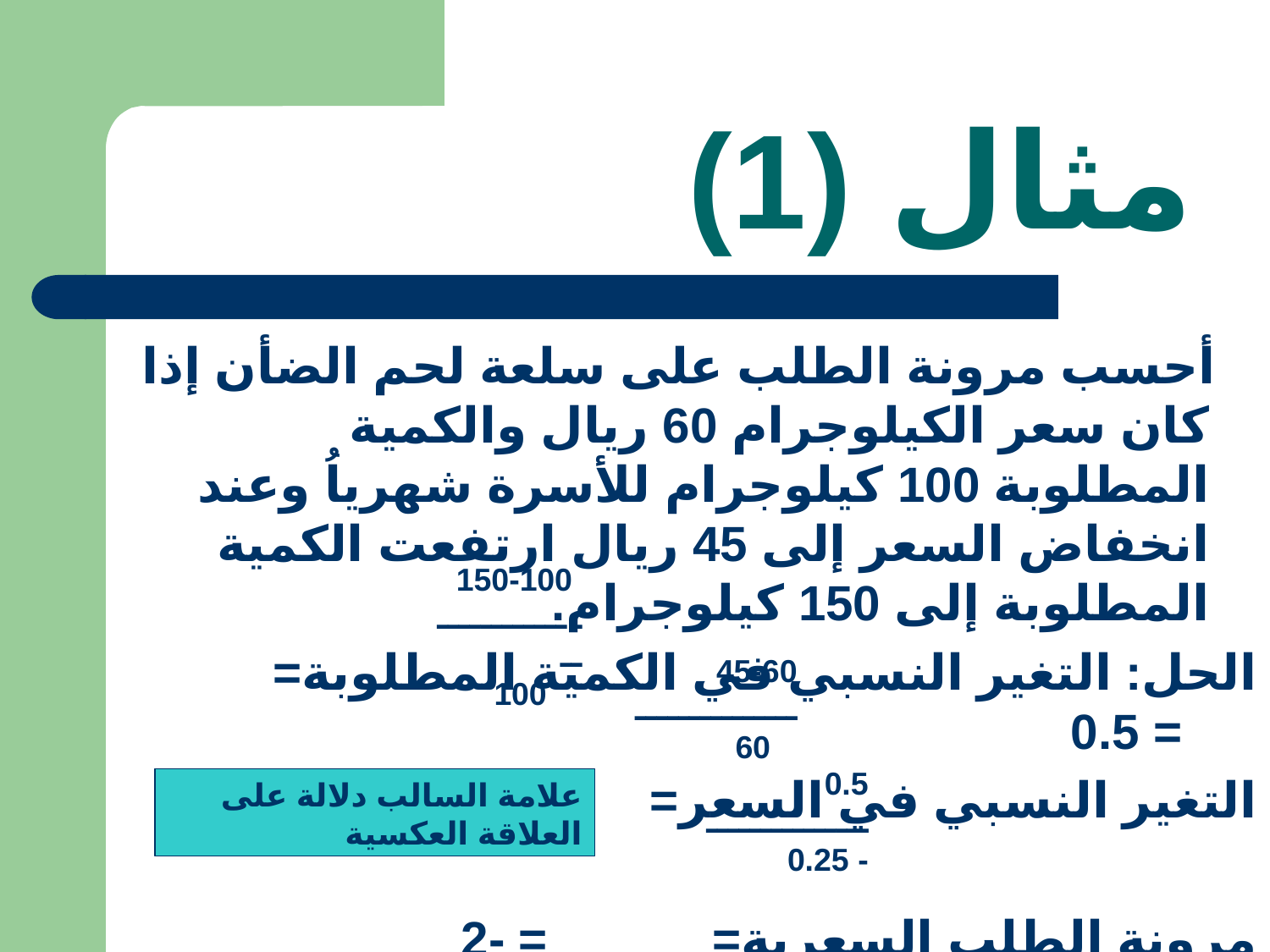

# مثال (1)
   أحسب مرونة الطلب على سلعة لحم الضأن إذا كان سعر الكيلوجرام 60 ريال والكمية المطلوبة 100 كيلوجرام للأسرة شهرياُ وعند انخفاض السعر إلى 45 ريال ارتفعت الكمية المطلوبة إلى 150 كيلوجرام.
الحل: التغير النسبي في الكمية المطلوبة=             = 0.5
التغير النسبي في السعر=                  = -0.25

مرونة الطلب السعرية=            = -2
150-100
ـــــــــــــــ
    100

45-60
ـــــــــــــــ
   60
0.5
ـــــــــــــــ
- 0.25
علامة السالب دلالة على العلاقة العكسية